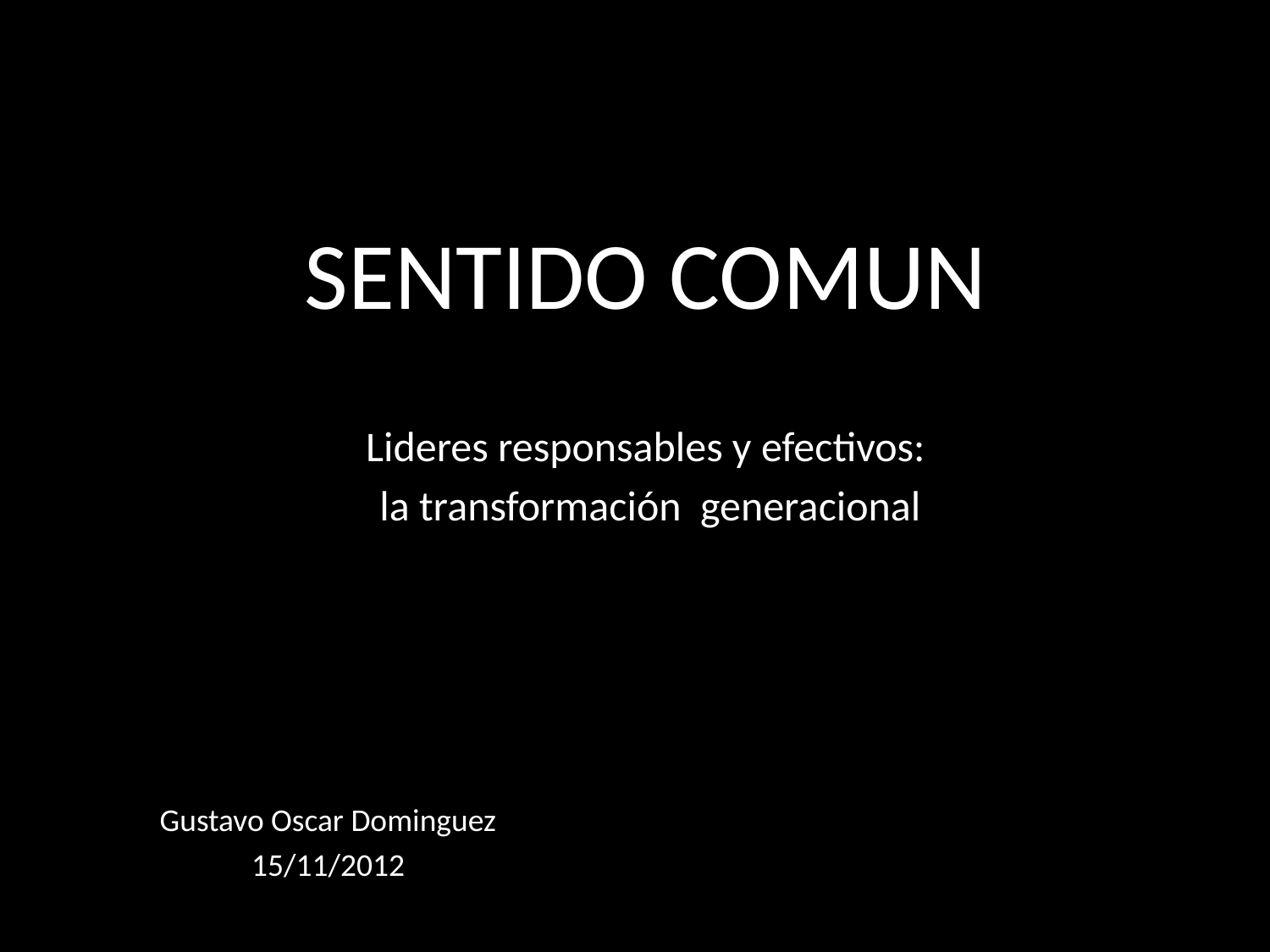

# SENTIDO COMUN
Lideres responsables y efectivos:
 la transformación  generacional
Gustavo Oscar Dominguez
15/11/2012